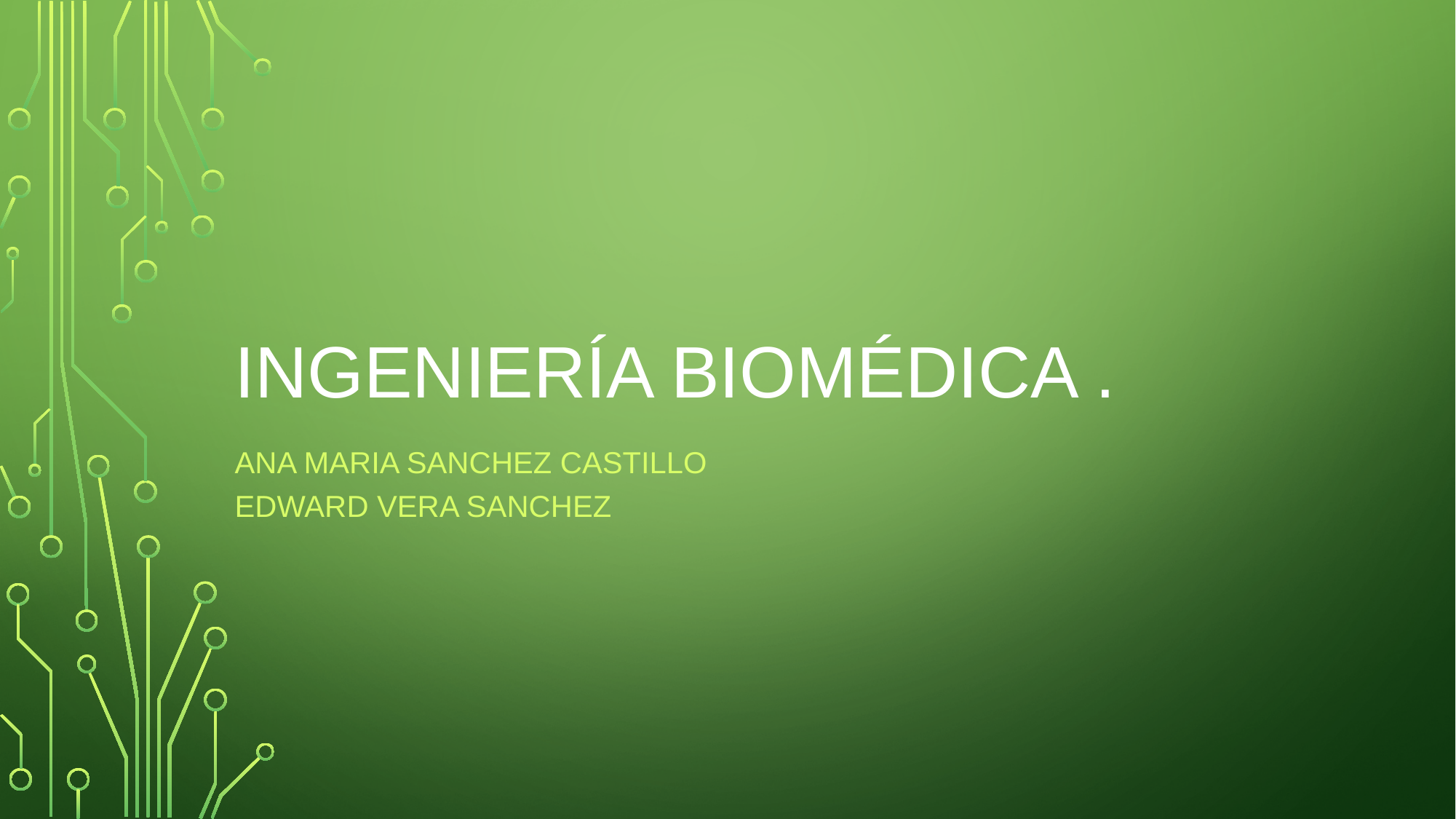

# Ingeniería biomédica .
ANA MARIA SANCHEZ CASTILLO
EDWARD VERA SANCHEZ